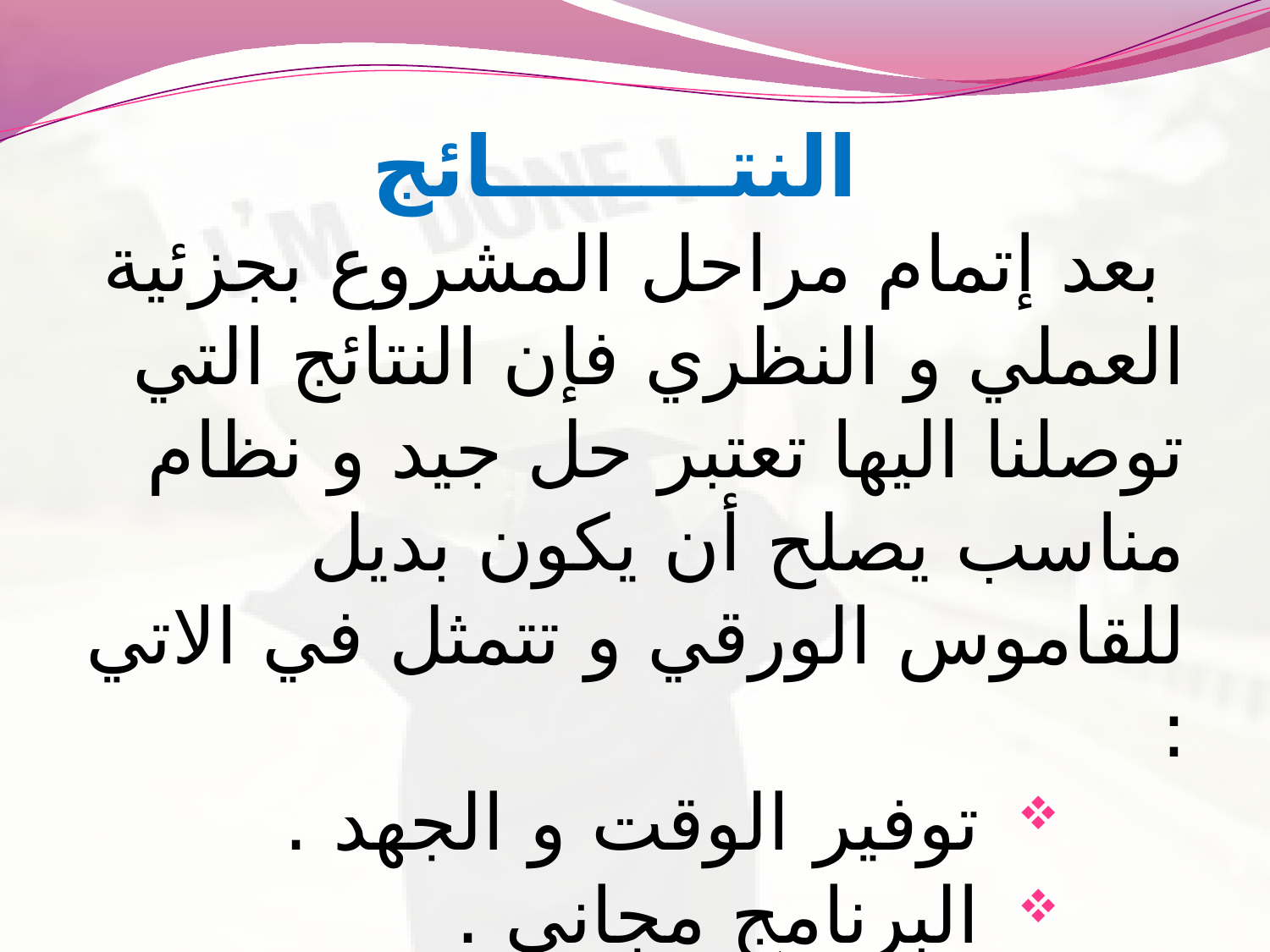

النتــــــــائج
 بعد إتمام مراحل المشروع بجزئية العملي و النظري فإن النتائج التي توصلنا اليها تعتبر حل جيد و نظام مناسب يصلح أن يكون بديل للقاموس الورقي و تتمثل في الاتي :
توفير الوقت و الجهد .
البرنامج مجاني .
مواكبة النظام للتطوير الذي يشهده العالم .